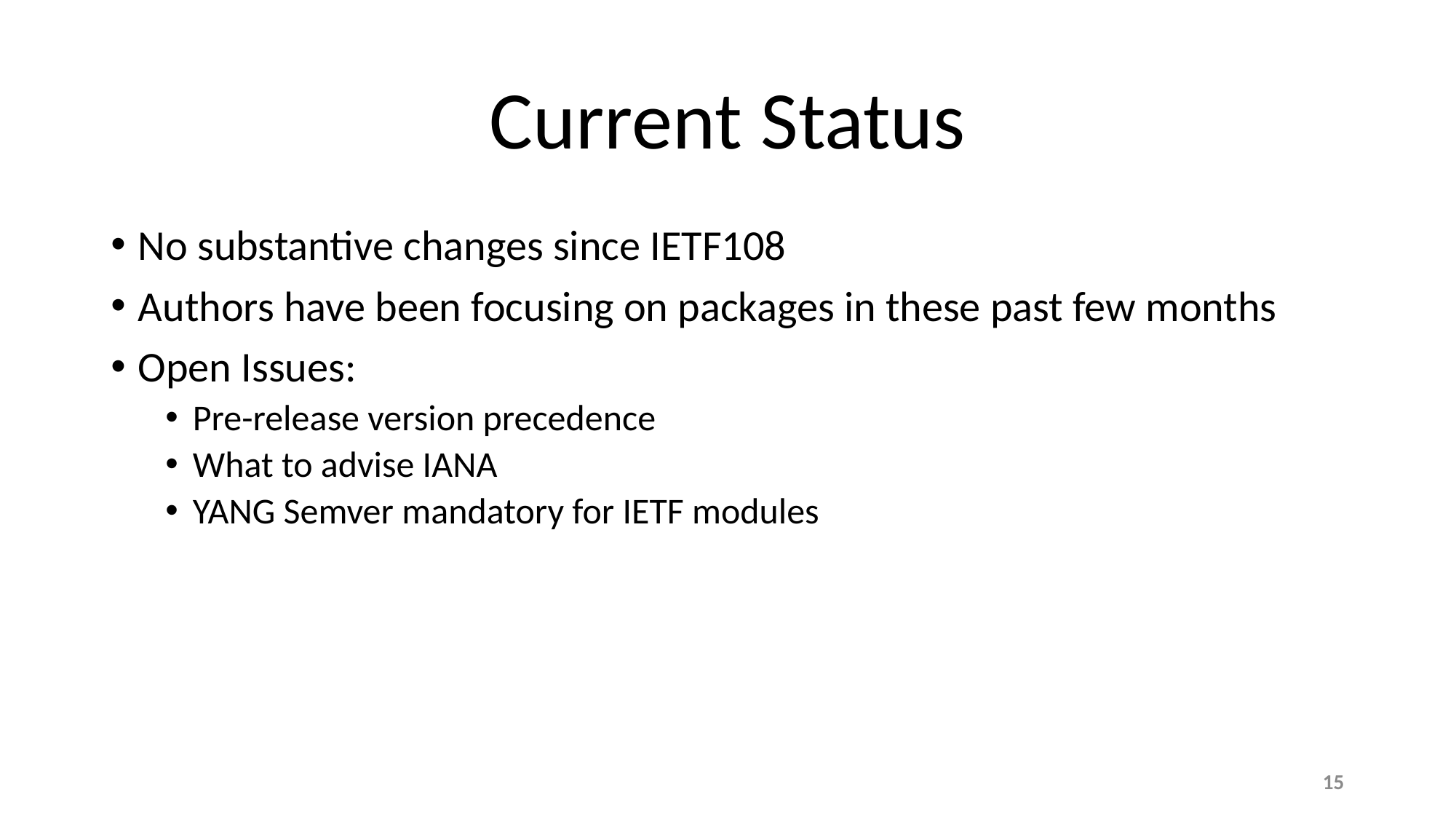

# Current Status
No substantive changes since IETF108
Authors have been focusing on packages in these past few months
Open Issues:
Pre-release version precedence
What to advise IANA
YANG Semver mandatory for IETF modules

15